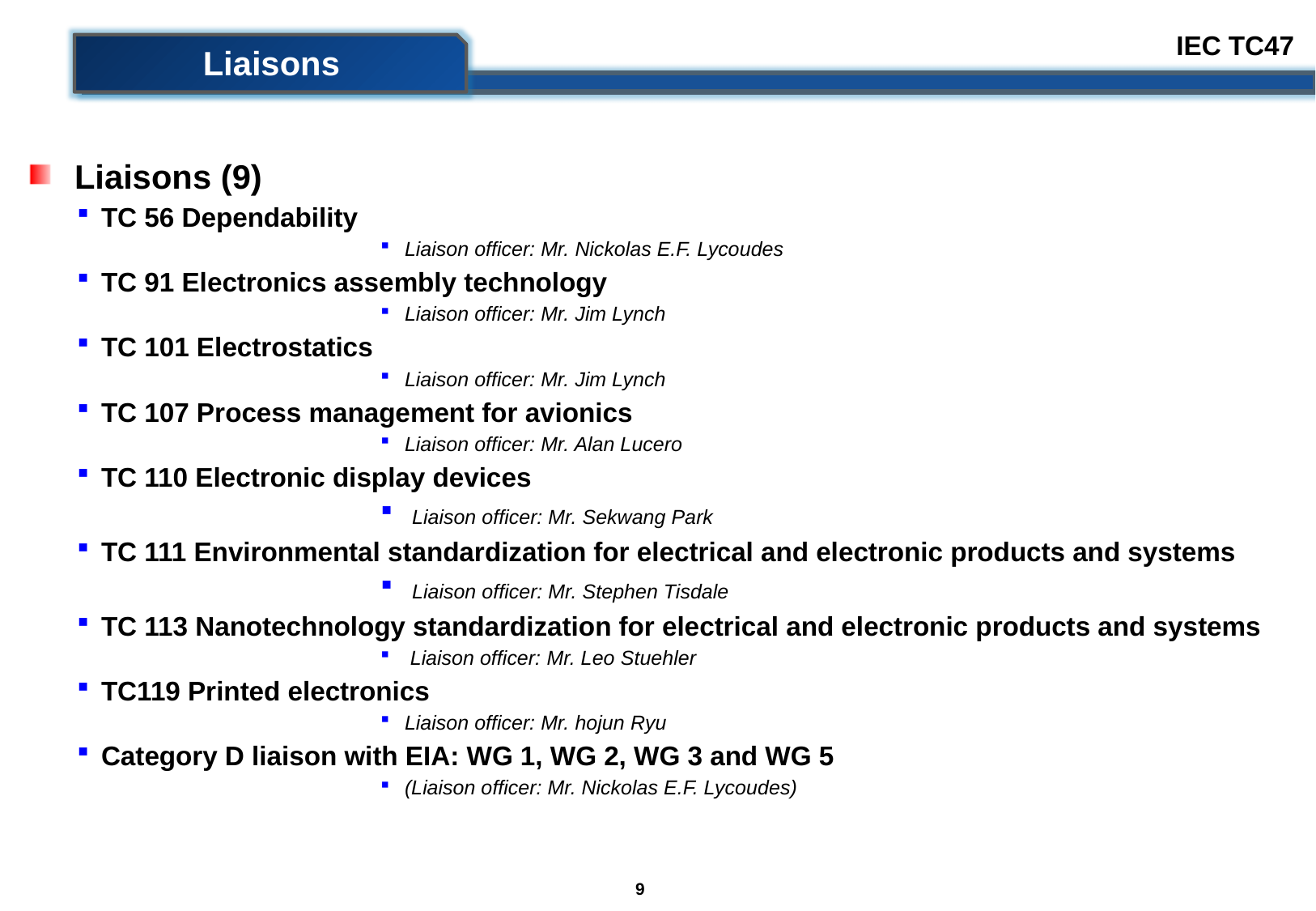

IEC TC47
Liaisons
Liaisons (9)
TC 56 Dependability
Liaison officer: Mr. Nickolas E.F. Lycoudes
TC 91 Electronics assembly technology
Liaison officer: Mr. Jim Lynch
TC 101 Electrostatics
Liaison officer: Mr. Jim Lynch
TC 107 Process management for avionics
Liaison officer: Mr. Alan Lucero
TC 110 Electronic display devices
 Liaison officer: Mr. Sekwang Park
TC 111 Environmental standardization for electrical and electronic products and systems
 Liaison officer: Mr. Stephen Tisdale
TC 113 Nanotechnology standardization for electrical and electronic products and systems
 Liaison officer: Mr. Leo Stuehler
TC119 Printed electronics
Liaison officer: Mr. hojun Ryu
Category D liaison with EIA: WG 1, WG 2, WG 3 and WG 5
(Liaison officer: Mr. Nickolas E.F. Lycoudes)